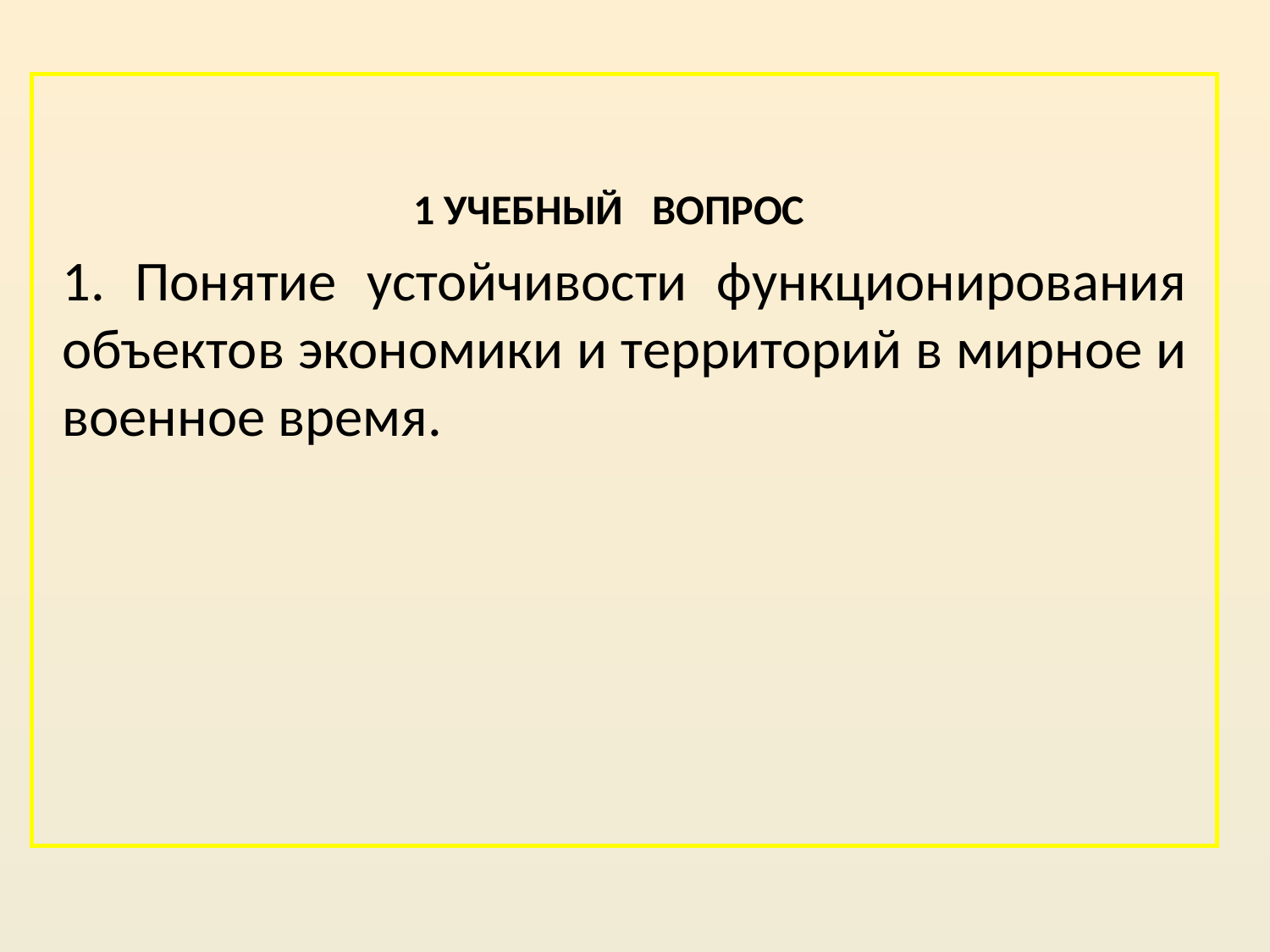

1 УЧЕБНЫЙ   ВОПРОС
1. Понятие устойчивости функционирования объектов экономики и территорий в мирное и военное время.